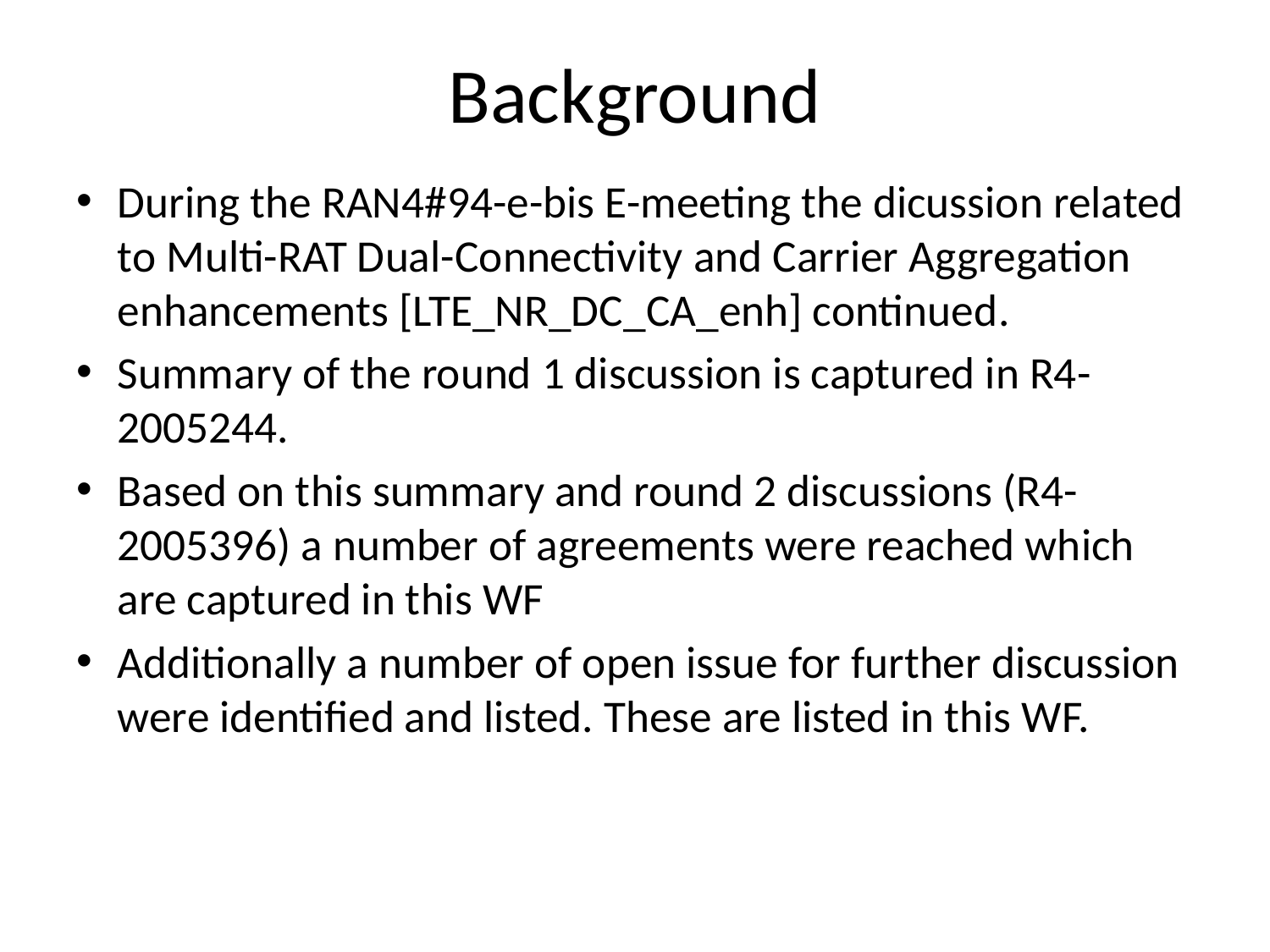

# Background
During the RAN4#94-e-bis E-meeting the dicussion related to Multi-RAT Dual-Connectivity and Carrier Aggregation enhancements [LTE_NR_DC_CA_enh] continued.
Summary of the round 1 discussion is captured in R4-2005244.
Based on this summary and round 2 discussions (R4-2005396) a number of agreements were reached which are captured in this WF
Additionally a number of open issue for further discussion were identified and listed. These are listed in this WF.